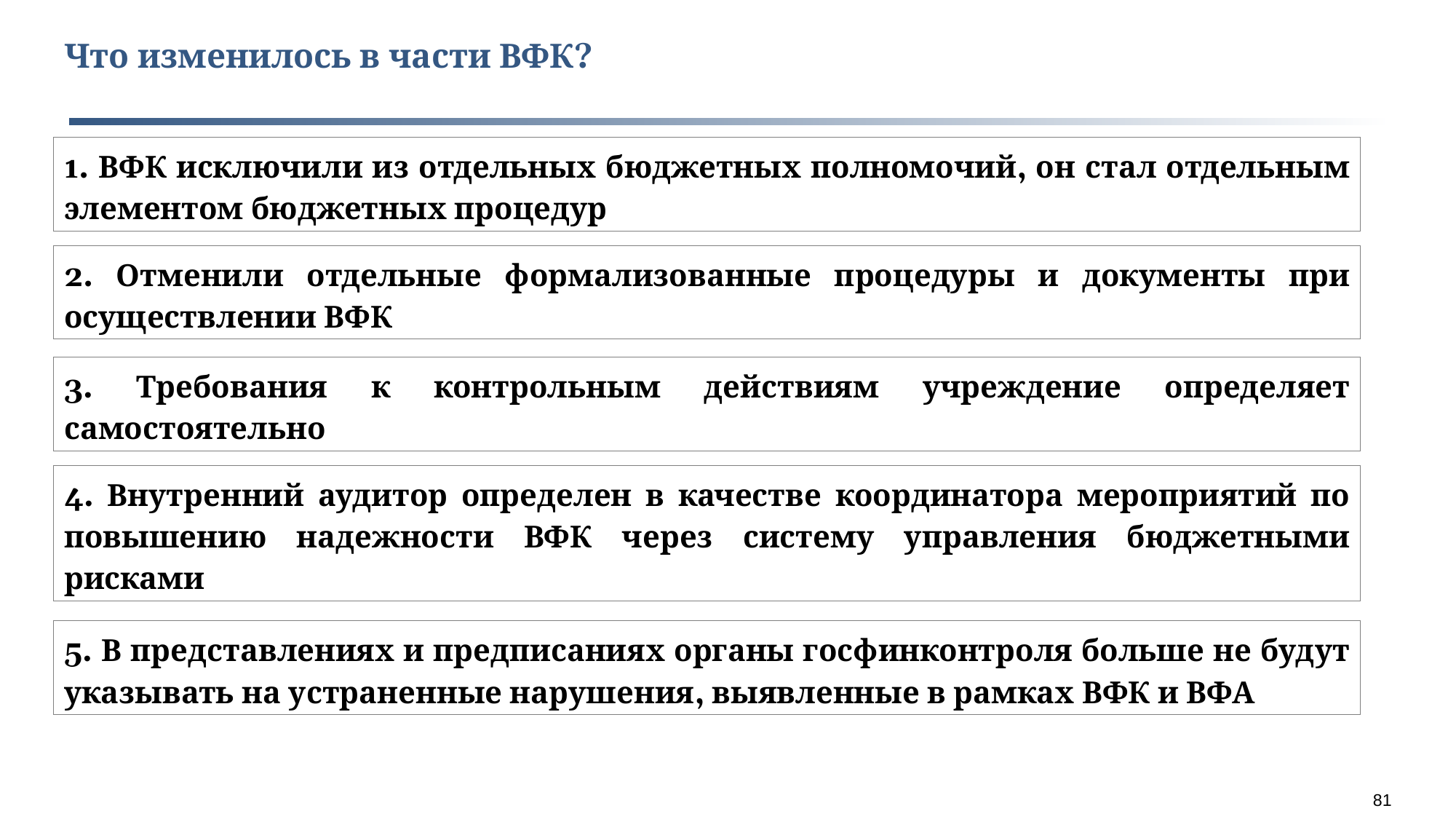

Что изменилось в части ВФК?
1. ВФК исключили из отдельных бюджетных полномочий, он стал отдельным элементом бюджетных процедур
2. Отменили отдельные формализованные процедуры и документы при осуществлении ВФК
3. Требования к контрольным действиям учреждение определяет самостоятельно
4. Внутренний аудитор определен в качестве координатора мероприятий по повышению надежности ВФК через систему управления бюджетными рисками
5. В представлениях и предписаниях органы госфинконтроля больше не будут указывать на устраненные нарушения, выявленные в рамках ВФК и ВФА